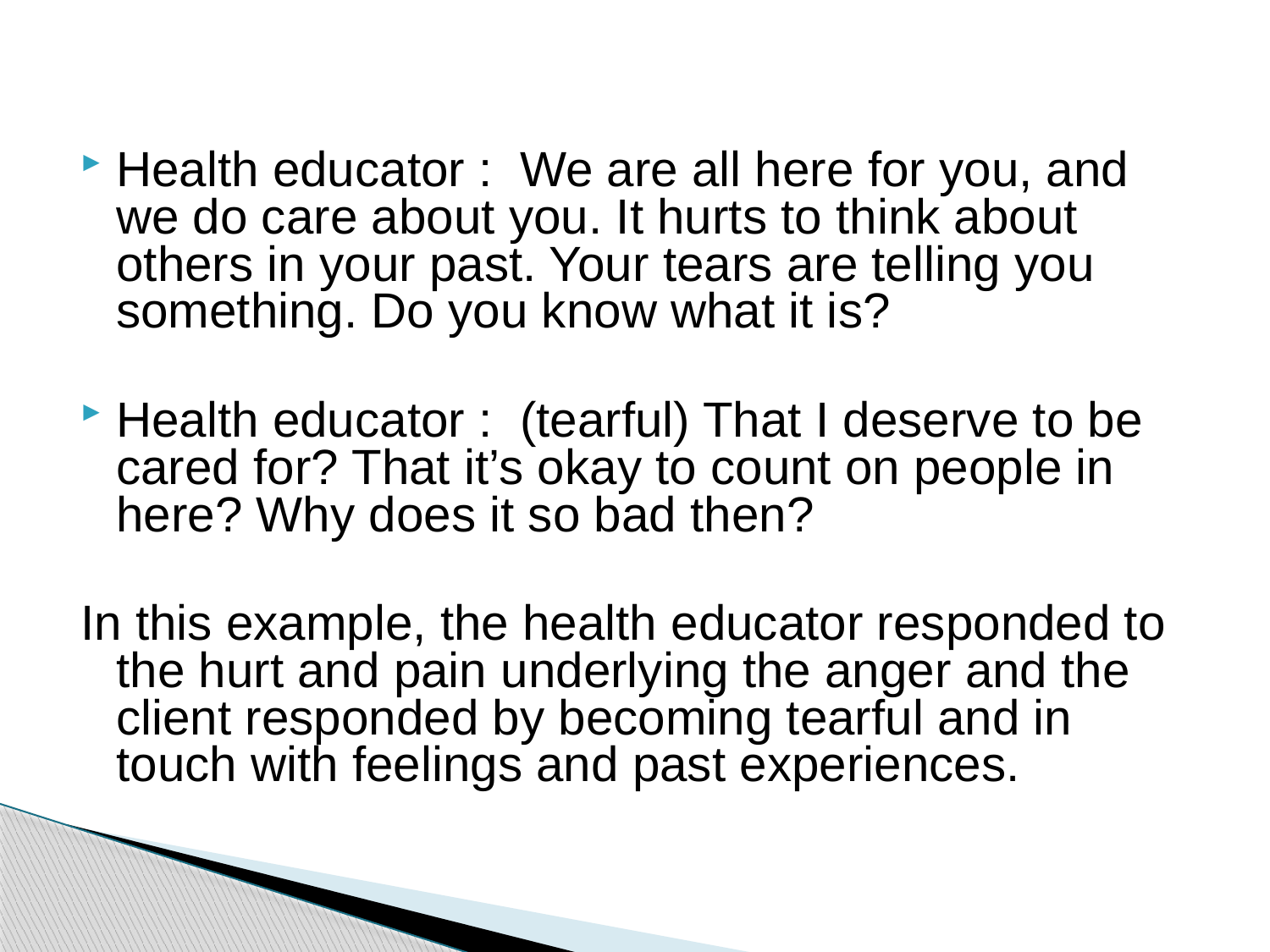

Health educator :  We are all here for you, and we do care about you. It hurts to think about others in your past. Your tears are telling you something. Do you know what it is?

Health educator :  (tearful) That I deserve to be cared for? That it’s okay to count on people in here? Why does it so bad then?

In this example, the health educator responded to the hurt and pain underlying the anger and the client responded by becoming tearful and in touch with feelings and past experiences.